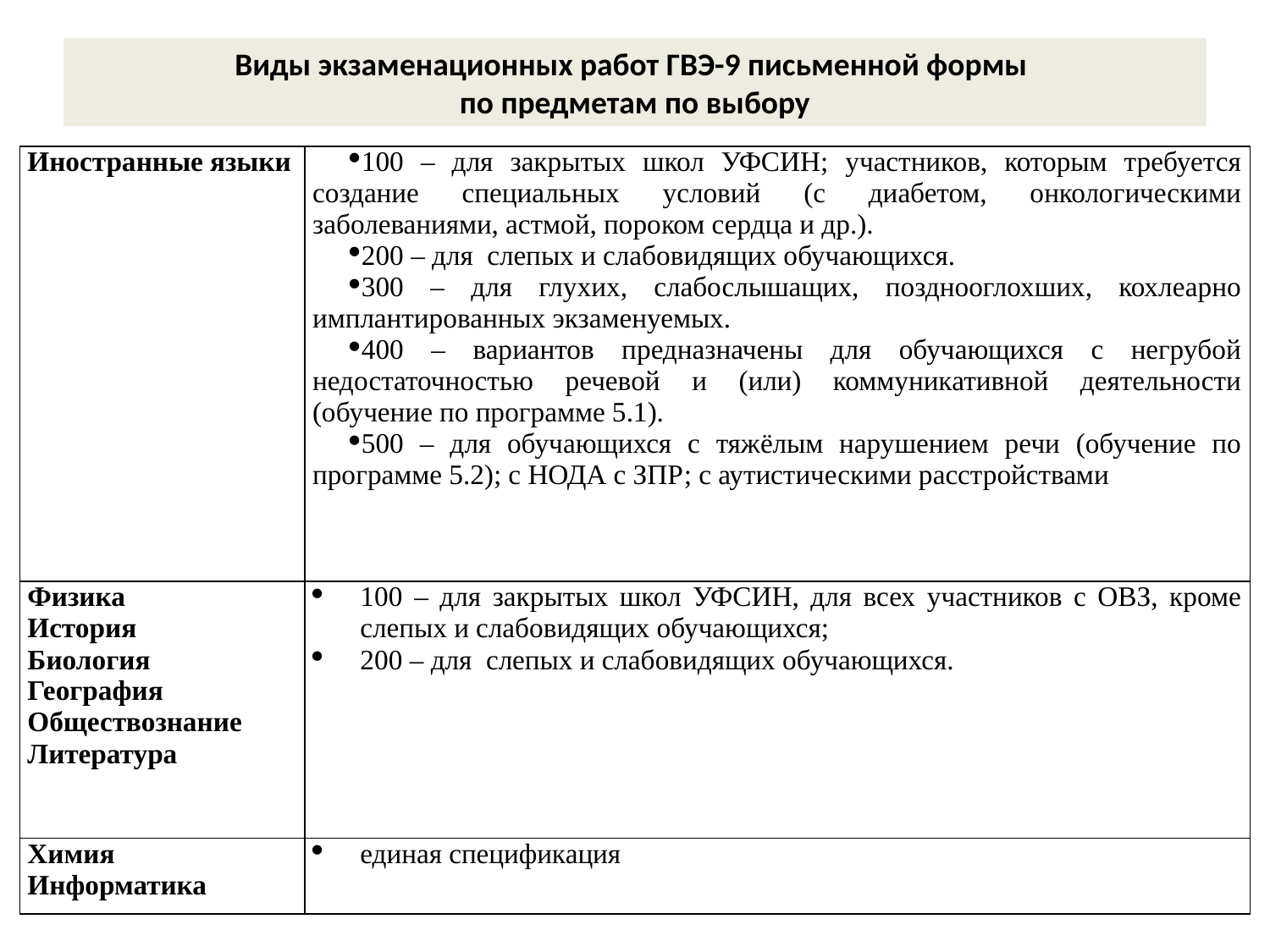

# Виды экзаменационных работ ГВЭ-9 письменной формы по предметам по выбору
| Иностранные языки | 100 – для закрытых школ УФСИН; участников, которым требуется создание специальных условий (с диабетом, онкологическими заболеваниями, астмой, пороком сердца и др.). 200 – для слепых и слабовидящих обучающихся. 300 – для глухих, слабослышащих, позднооглохших, кохлеарно имплантированных экзаменуемых. 400 – вариантов предназначены для обучающихся с негрубой недостаточностью речевой и (или) коммуникативной деятельности (обучение по программе 5.1). 500 – для обучающихся с тяжёлым нарушением речи (обучение по программе 5.2); с НОДА с ЗПР; с аутистическими расстройствами |
| --- | --- |
| Физика История Биология География Обществознание Литература | 100 – для закрытых школ УФСИН, для всех участников с ОВЗ, кроме слепых и слабовидящих обучающихся; 200 – для слепых и слабовидящих обучающихся. |
| Химия Информатика | единая спецификация |